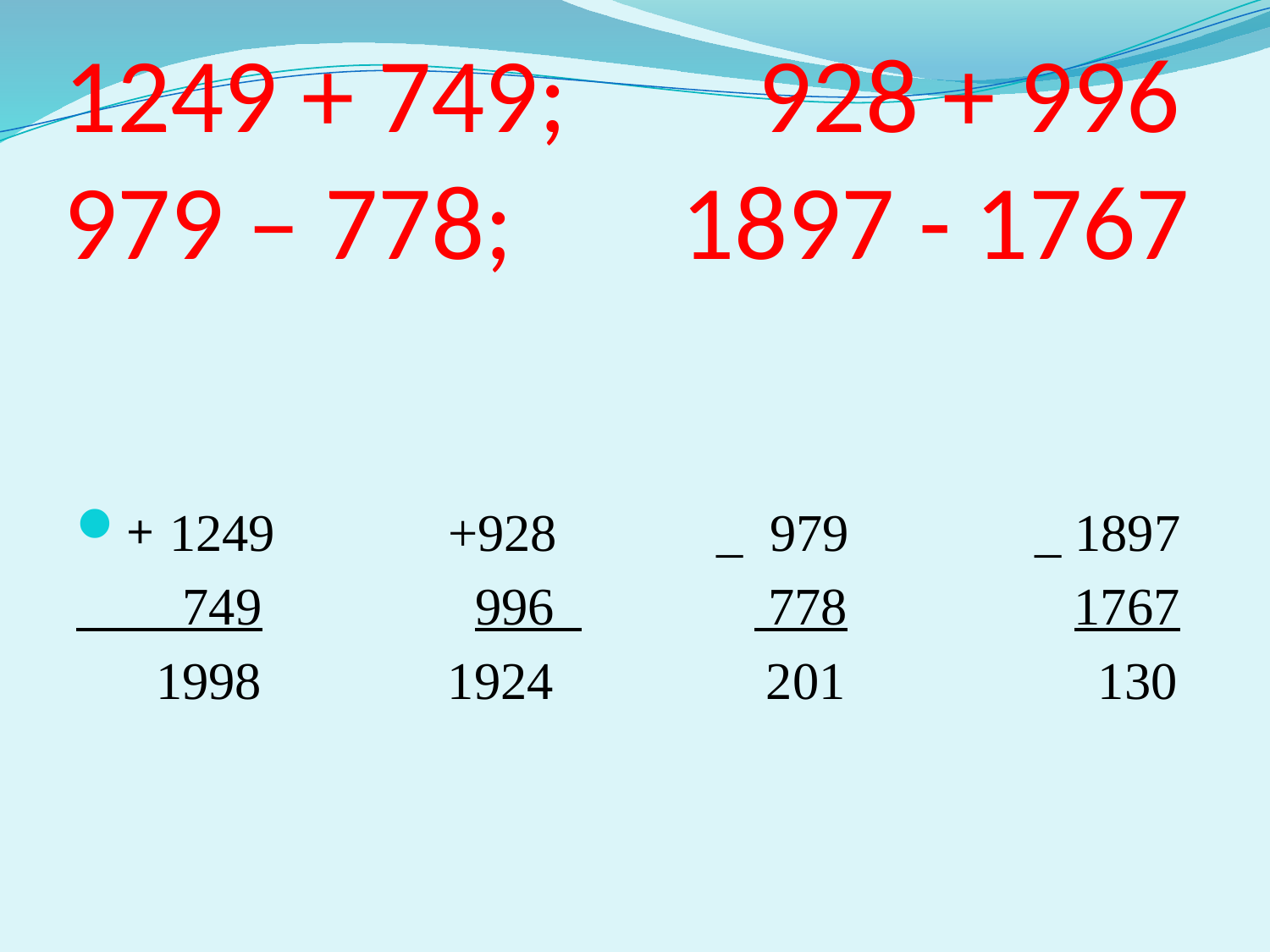

# 1249 + 749;        928 + 996 979 – 778;       1897 - 1767

+ 1249             +928            _  979              _ 1897
        749                996                778                 1767
      1998              1924                201                   130